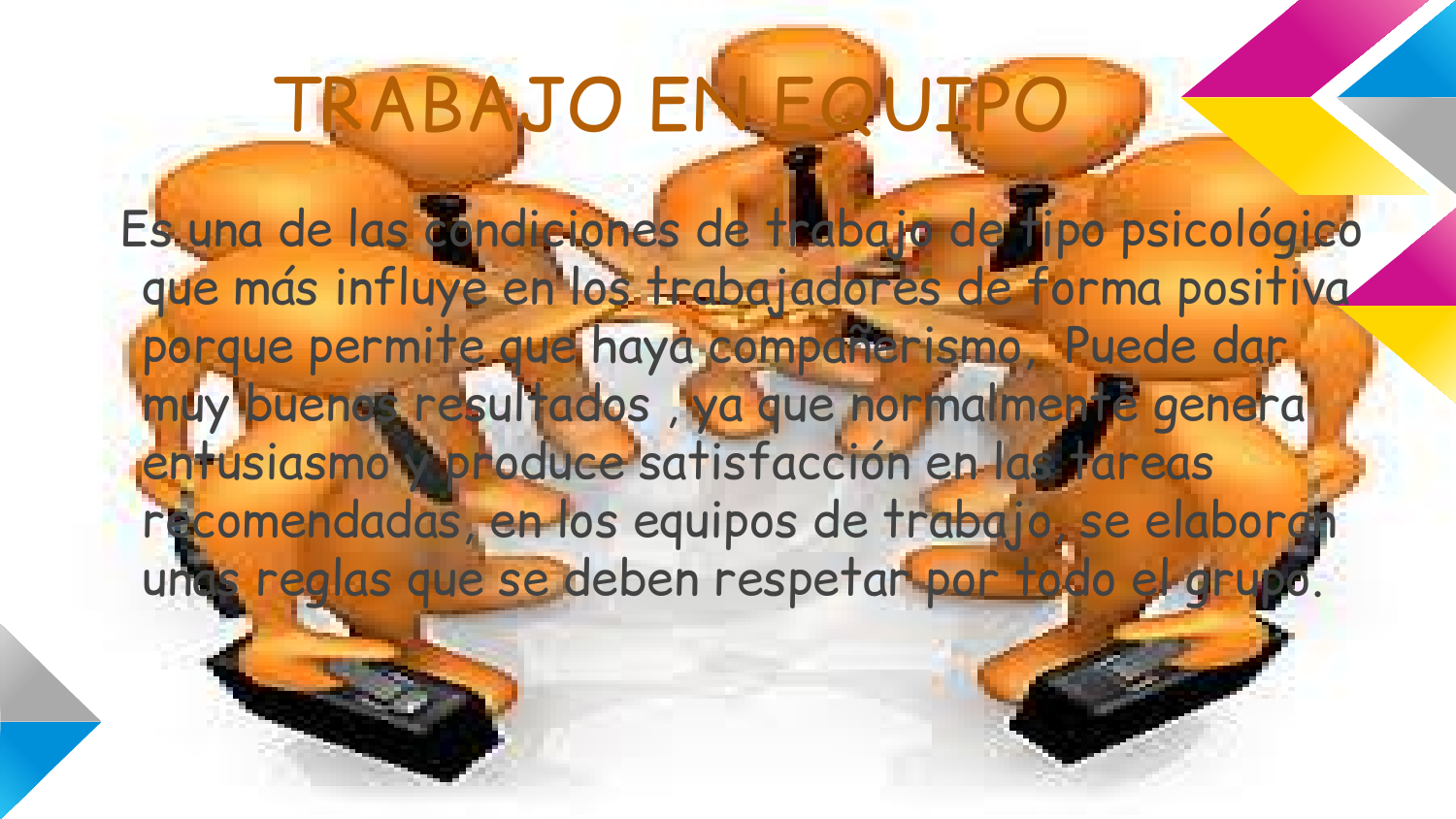

# TRABAJO EN EQUIPO
Es una de las condiciones de trabajo de tipo psicológico que más influye en los trabajadores de forma positiva porque permite que haya compañerismo,  Puede dar muy buenos resultados , ya que normalmente genera entusiasmo y produce satisfacción en las tareas recomendadas, en los equipos de trabajo, se elaboran unas reglas que se deben respetar por todo el grupo.